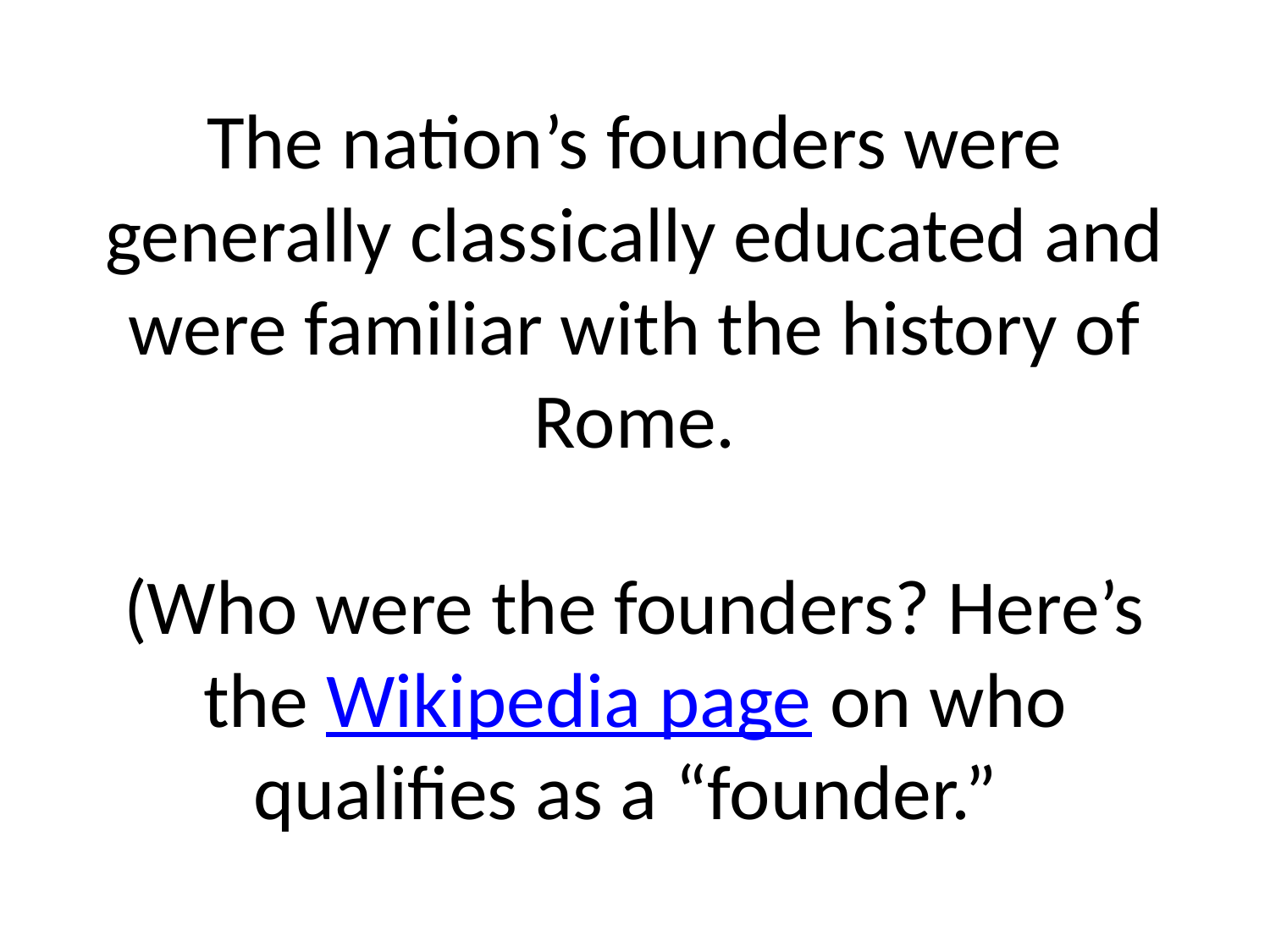

# The nation’s founders were generally classically educated and were familiar with the history of Rome. (Who were the founders? Here’s the Wikipedia page on who qualifies as a “founder.”